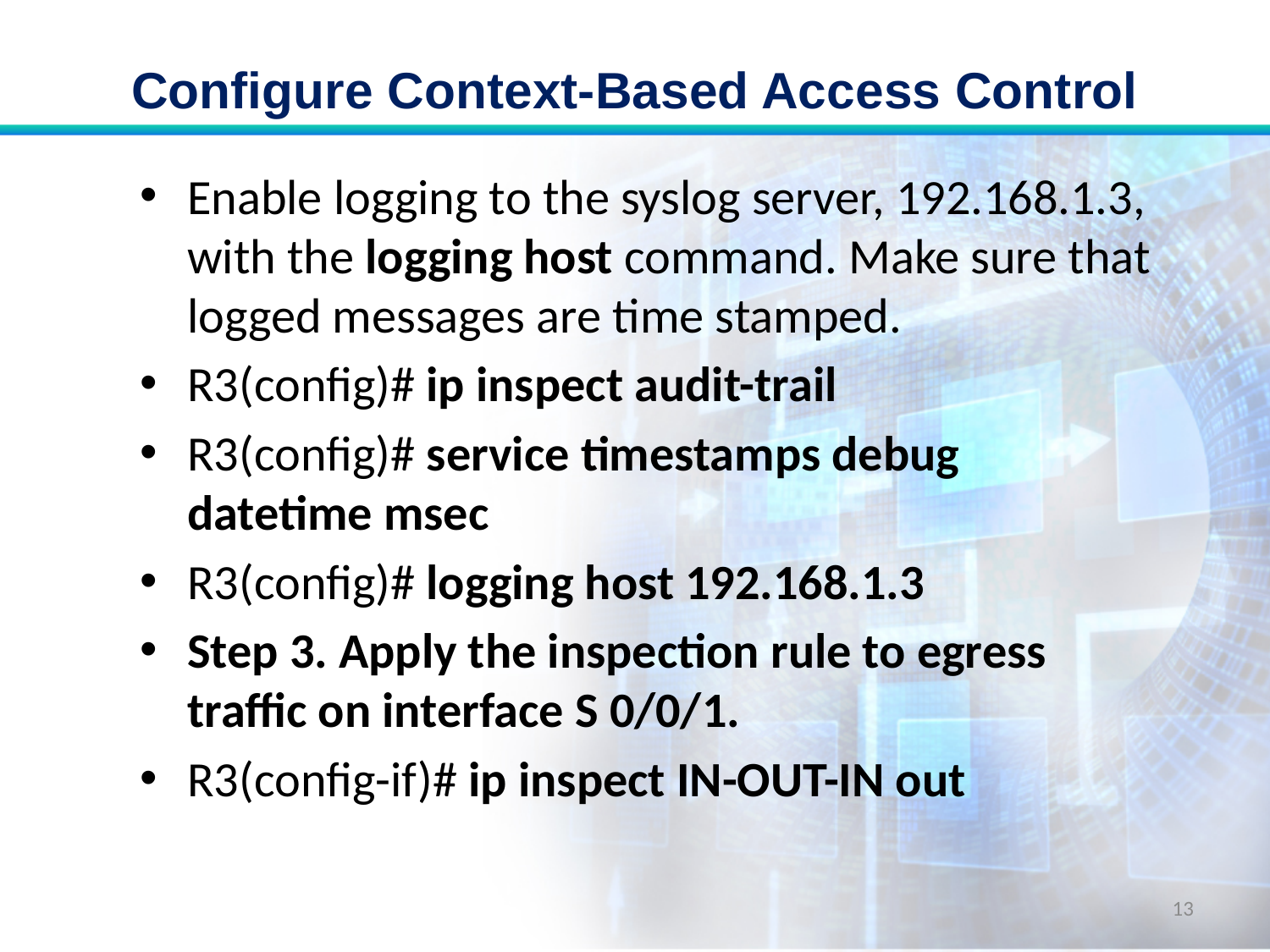

# Configure Context-Based Access Control
Enable logging to the syslog server, 192.168.1.3, with the logging host command. Make sure that logged messages are time stamped.
R3(config)# ip inspect audit-trail
R3(config)# service timestamps debug datetime msec
R3(config)# logging host 192.168.1.3
Step 3. Apply the inspection rule to egress traffic on interface S 0/0/1.
R3(config-if)# ip inspect IN-OUT-IN out
13